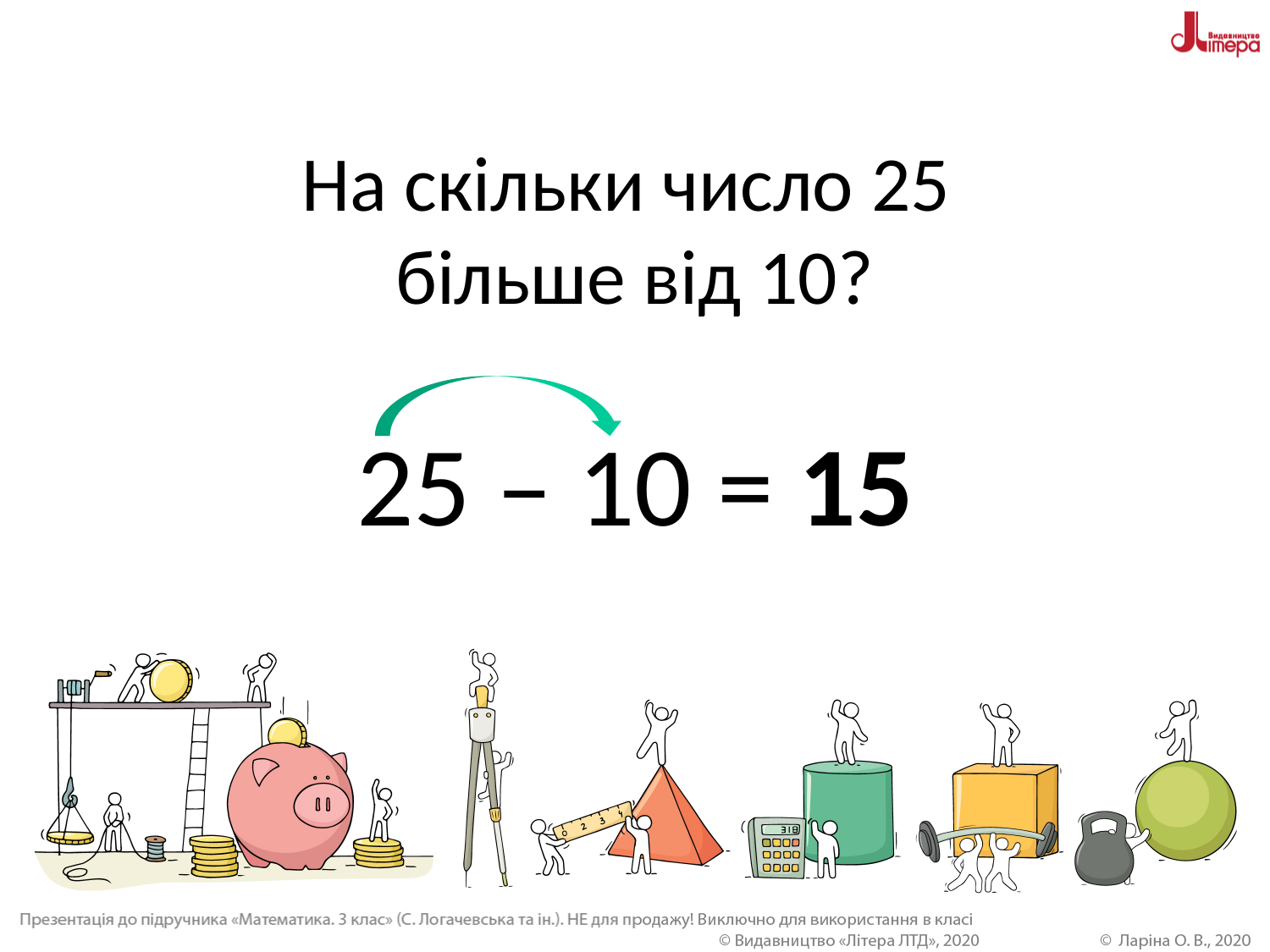

# На скільки число 25 більше від 10? 25 – 10 = 15